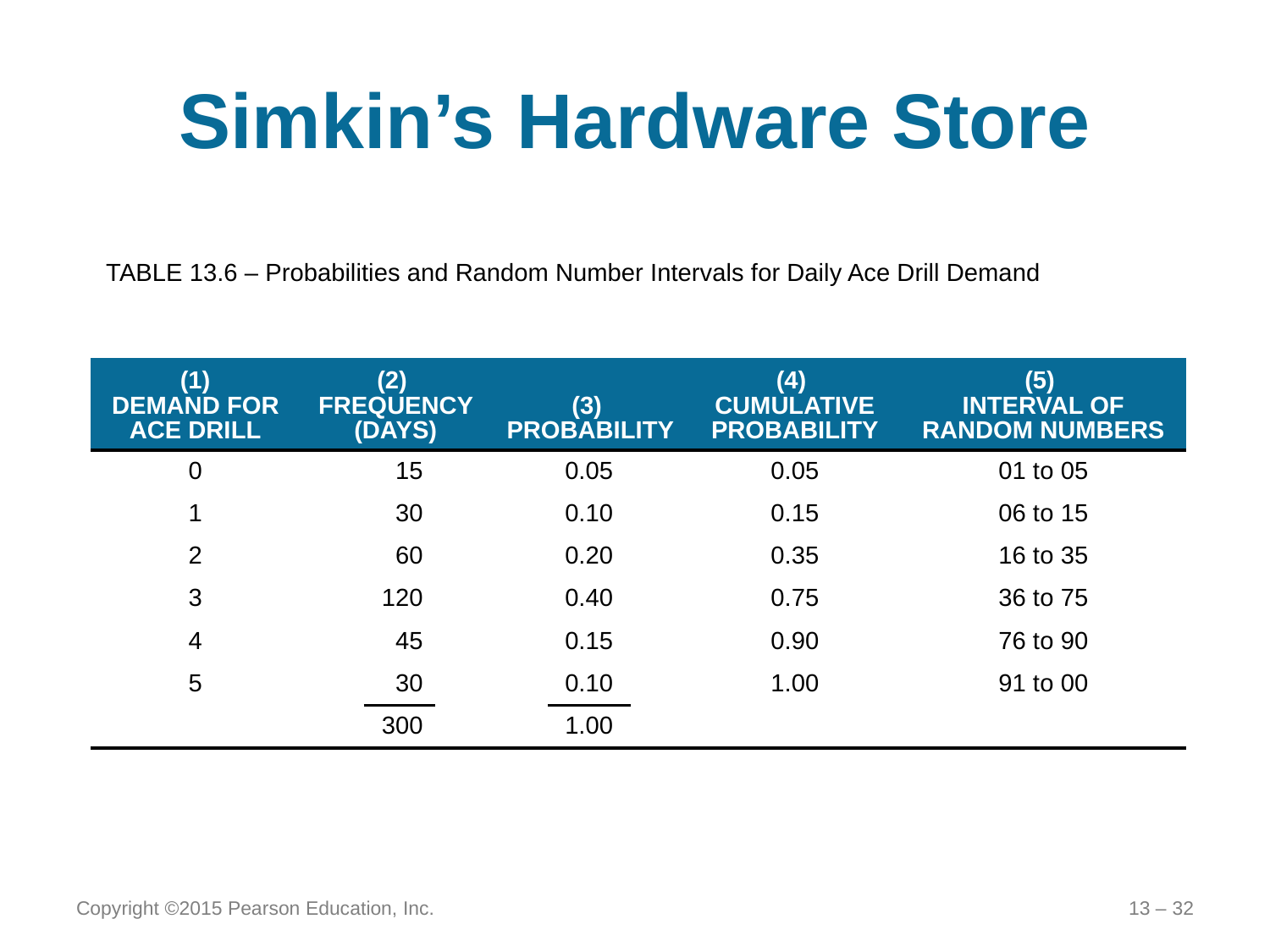

# Simkin’s Hardware Store
TABLE 13.6 – Probabilities and Random Number Intervals for Daily Ace Drill Demand
| (1) DEMAND FOR ACE DRILL | (2) FREQUENCY (DAYS) |  |  | (3) PROBABILITY |  |  | (4) CUMULATIVE PROBABILITY | (5) INTERVAL OF RANDOM NUMBERS |
| --- | --- | --- | --- | --- | --- | --- | --- | --- |
| 0 |  | 15 |  |  | 0.05 |  | 0.05 | 01 to 05 |
| 1 |  | 30 |  |  | 0.10 |  | 0.15 | 06 to 15 |
| 2 |  | 60 |  |  | 0.20 |  | 0.35 | 16 to 35 |
| 3 |  | 120 |  |  | 0.40 |  | 0.75 | 36 to 75 |
| 4 |  | 45 |  |  | 0.15 |  | 0.90 | 76 to 90 |
| 5 |  | 30 |  |  | 0.10 |  | 1.00 | 91 to 00 |
|  |  | 300 |  |  | 1.00 |  |  |  |
Copyright ©2015 Pearson Education, Inc.
13 – 32